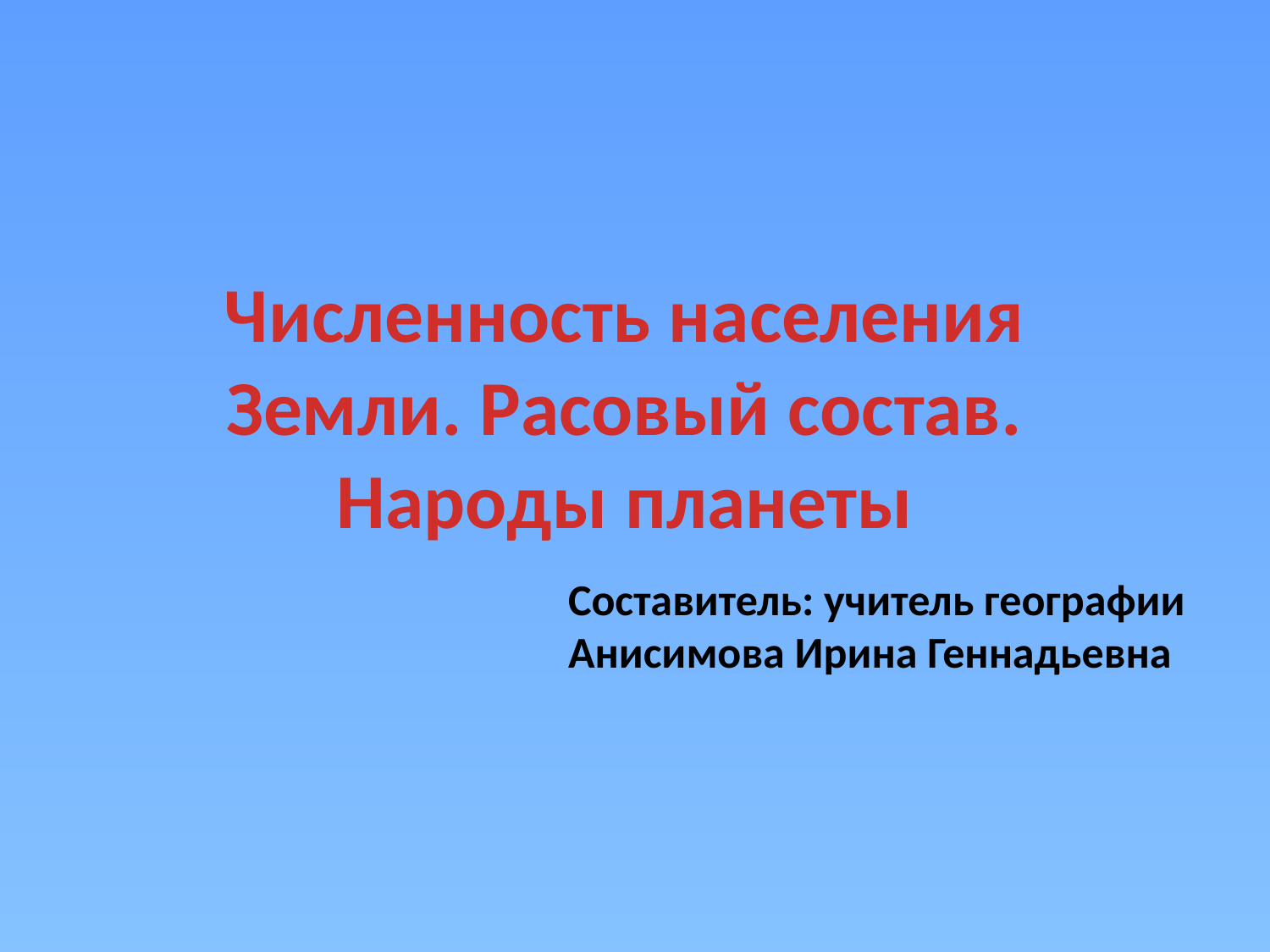

# Численность населения Земли. Расовый состав. Народы планеты

Составитель: учитель географии
Анисимова Ирина Геннадьевна